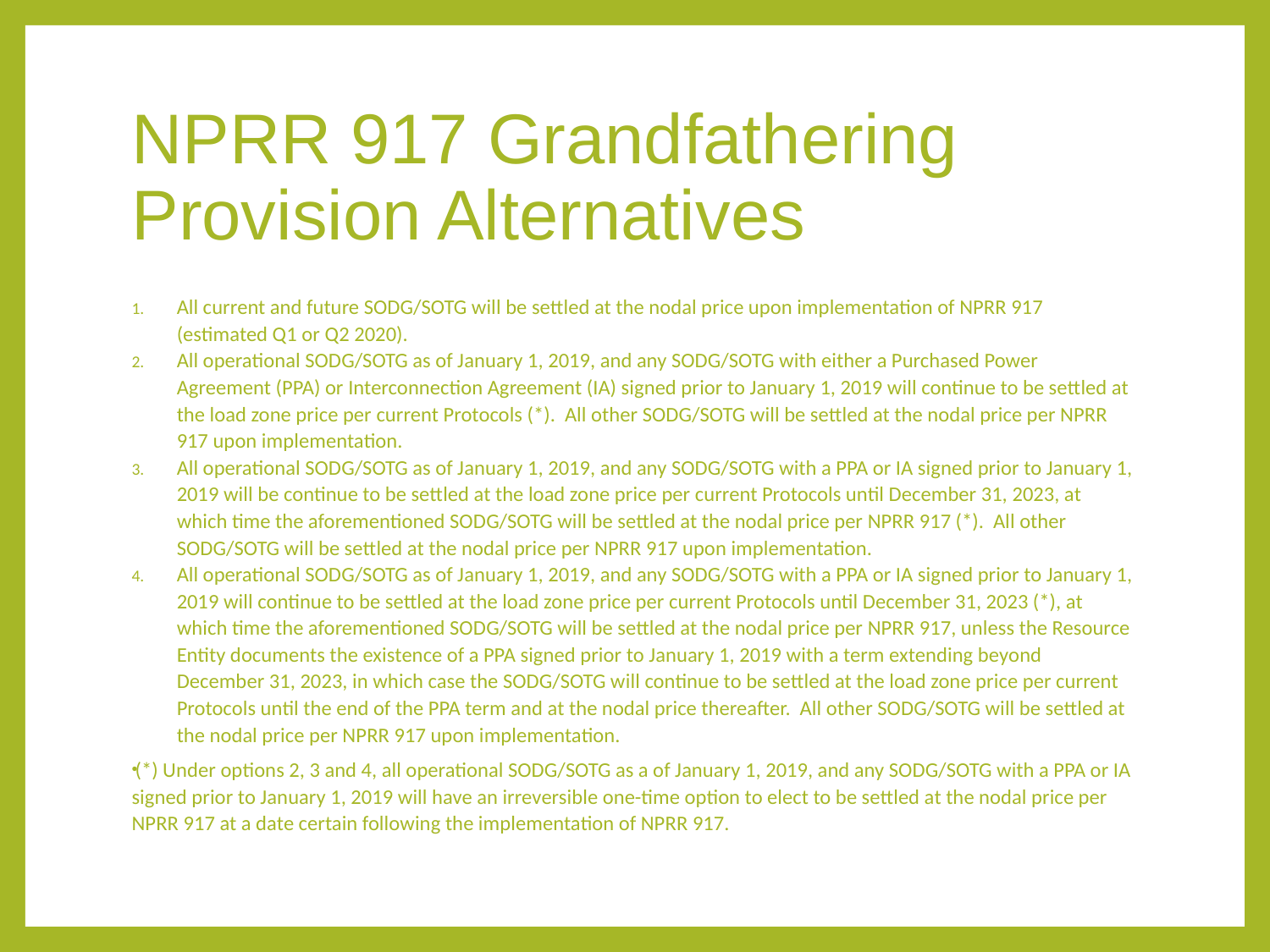

# NPRR 917 Grandfathering Provision Alternatives
All current and future SODG/SOTG will be settled at the nodal price upon implementation of NPRR 917 (estimated Q1 or Q2 2020).
All operational SODG/SOTG as of January 1, 2019, and any SODG/SOTG with either a Purchased Power Agreement (PPA) or Interconnection Agreement (IA) signed prior to January 1, 2019 will continue to be settled at the load zone price per current Protocols (*).  All other SODG/SOTG will be settled at the nodal price per NPRR 917 upon implementation.
All operational SODG/SOTG as of January 1, 2019, and any SODG/SOTG with a PPA or IA signed prior to January 1, 2019 will be continue to be settled at the load zone price per current Protocols until December 31, 2023, at which time the aforementioned SODG/SOTG will be settled at the nodal price per NPRR 917 (*).  All other SODG/SOTG will be settled at the nodal price per NPRR 917 upon implementation.
All operational SODG/SOTG as of January 1, 2019, and any SODG/SOTG with a PPA or IA signed prior to January 1, 2019 will continue to be settled at the load zone price per current Protocols until December 31, 2023 (*), at which time the aforementioned SODG/SOTG will be settled at the nodal price per NPRR 917, unless the Resource Entity documents the existence of a PPA signed prior to January 1, 2019 with a term extending beyond December 31, 2023, in which case the SODG/SOTG will continue to be settled at the load zone price per current Protocols until the end of the PPA term and at the nodal price thereafter.  All other SODG/SOTG will be settled at the nodal price per NPRR 917 upon implementation.
(*) Under options 2, 3 and 4, all operational SODG/SOTG as a of January 1, 2019, and any SODG/SOTG with a PPA or IA signed prior to January 1, 2019 will have an irreversible one-time option to elect to be settled at the nodal price per NPRR 917 at a date certain following the implementation of NPRR 917.